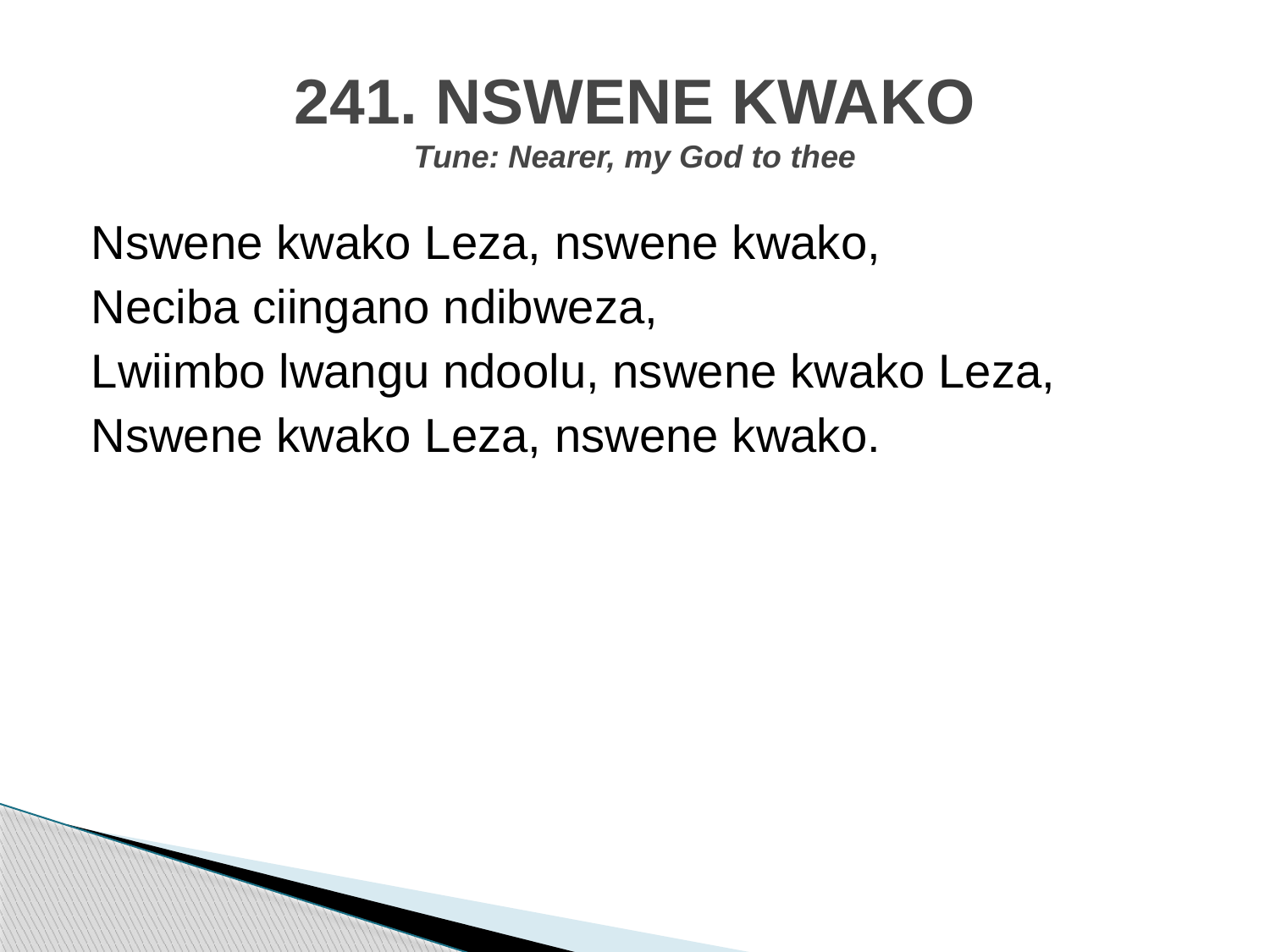

# 241. NSWENE KWAKO Tune: Nearer, my God to thee
Nswene kwako Leza, nswene kwako,
Neciba ciingano ndibweza,
Lwiimbo lwangu ndoolu, nswene kwako Leza,
Nswene kwako Leza, nswene kwako.